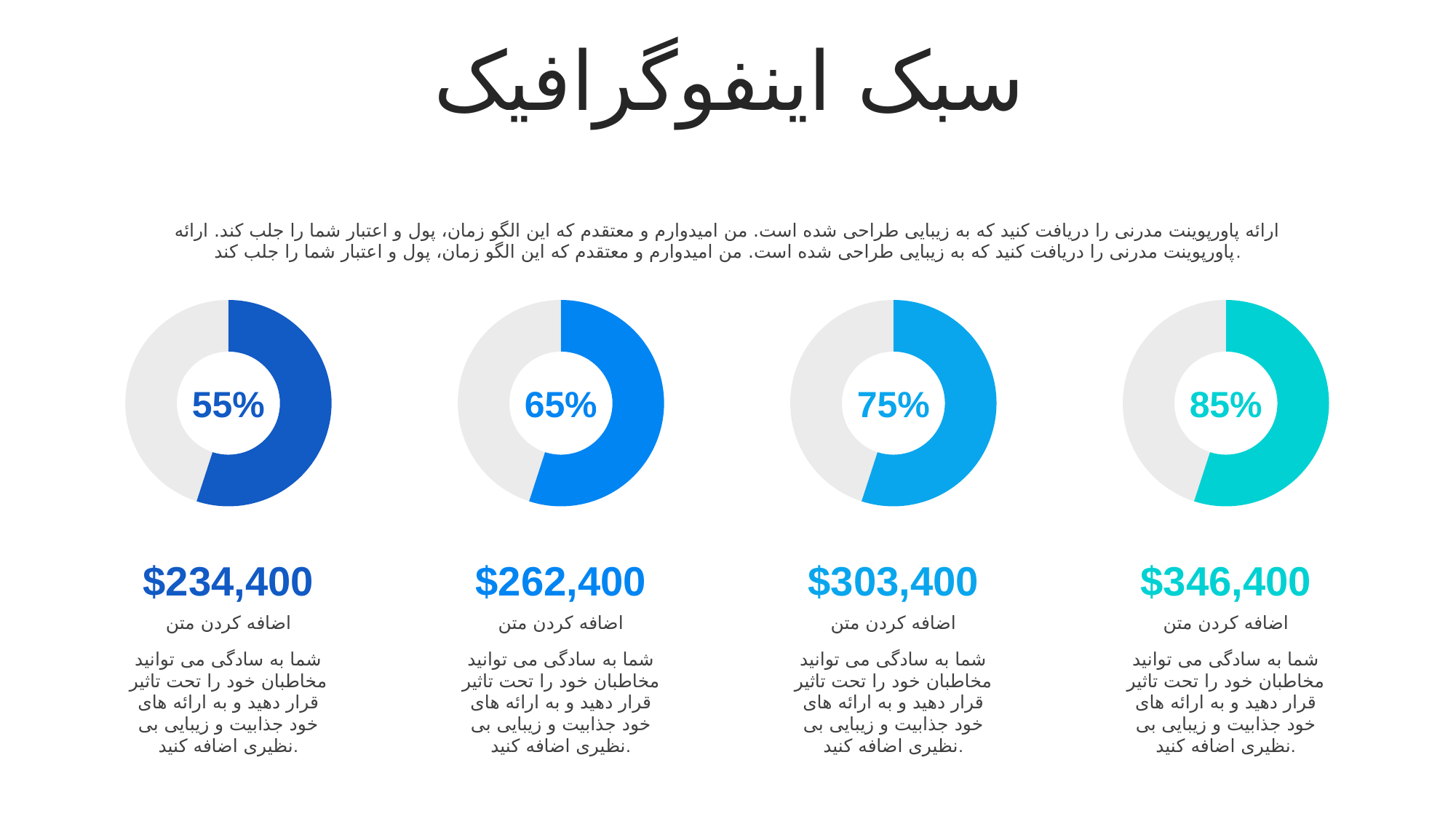

سبک اینفوگرافیک
ارائه پاورپوینت مدرنی را دریافت کنید که به زیبایی طراحی شده است. من امیدوارم و معتقدم که این الگو زمان، پول و اعتبار شما را جلب کند. ارائه پاورپوینت مدرنی را دریافت کنید که به زیبایی طراحی شده است. من امیدوارم و معتقدم که این الگو زمان، پول و اعتبار شما را جلب کند.

### Chart

| Category |  |
|---|---|

### Chart

| Category |  |
|---|---|

### Chart

| Category |  |
|---|---|

### Chart

| Category |  |
|---|---|
55%
65%
75%
85%
$234,400
$262,400
$303,400
$346,400
اضافه کردن متن
شما به سادگی می توانید مخاطبان خود را تحت تاثیر قرار دهید و به ارائه های خود جذابیت و زیبایی بی نظیری اضافه کنید.
اضافه کردن متن
شما به سادگی می توانید مخاطبان خود را تحت تاثیر قرار دهید و به ارائه های خود جذابیت و زیبایی بی نظیری اضافه کنید.
اضافه کردن متن
شما به سادگی می توانید مخاطبان خود را تحت تاثیر قرار دهید و به ارائه های خود جذابیت و زیبایی بی نظیری اضافه کنید.
اضافه کردن متن
شما به سادگی می توانید مخاطبان خود را تحت تاثیر قرار دهید و به ارائه های خود جذابیت و زیبایی بی نظیری اضافه کنید.